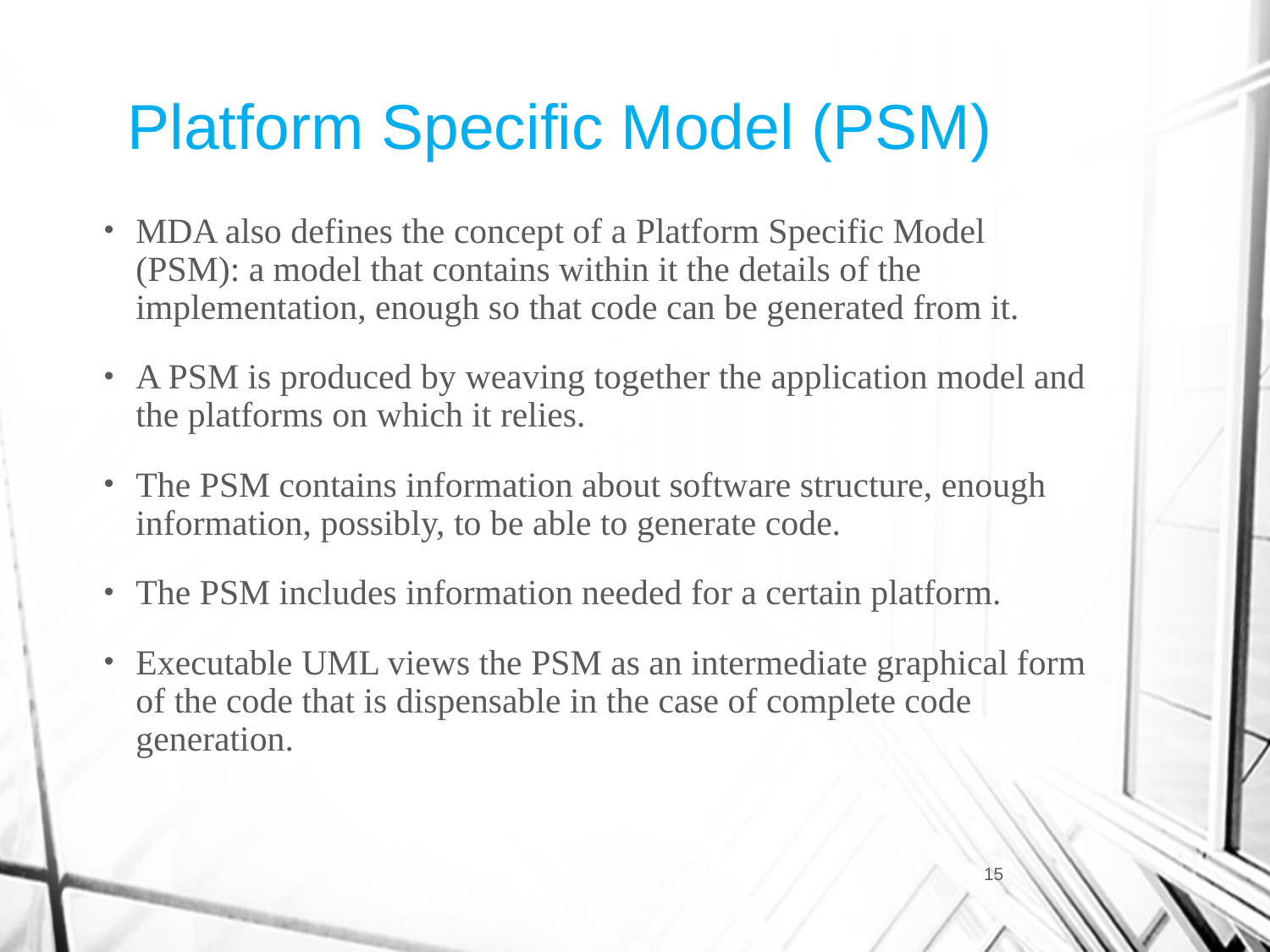

Platform Specific Model (PSM)
MDA also defines the concept of a Platform Specific Model (PSM): a model that contains within it the details of the implementation, enough so that code can be generated from it.
A PSM is produced by weaving together the application model and the platforms on which it relies.
The PSM contains information about software structure, enough information, possibly, to be able to generate code.
The PSM includes information needed for a certain platform.
Executable UML views the PSM as an intermediate graphical form of the code that is dispensable in the case of complete code generation.

15